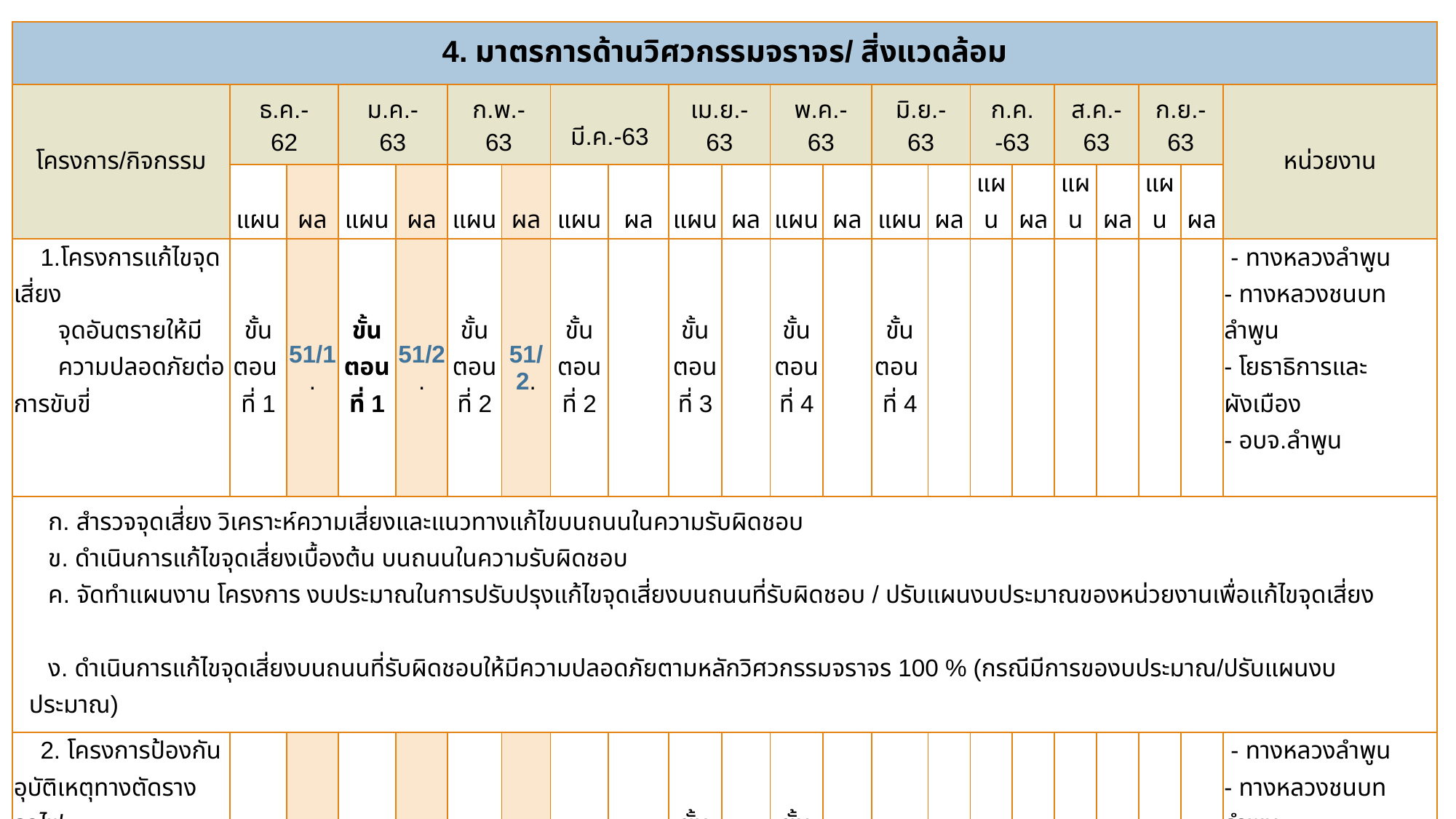

| 4. มาตรการด้านวิศวกรรมจราจร/ สิ่งแวดล้อม |  |  |  |  |  |  |  |  |  |  |  |  |  |  |  |  |  |  |  |  |  |
| --- | --- | --- | --- | --- | --- | --- | --- | --- | --- | --- | --- | --- | --- | --- | --- | --- | --- | --- | --- | --- | --- |
| โครงการ/กิจกรรม | ธ.ค.-62 |  | ม.ค.-63 |  | ก.พ.-63 |  | มี.ค.-63 |  | เม.ย.-63 |  | พ.ค.-63 |  | มิ.ย.-63 |  | ก.ค.-63 |  | ส.ค.-63 |  | ก.ย.-63 |  | หน่วยงาน |
|  | แผน | ผล | แผน | ผล | แผน | ผล | แผน | ผล | แผน | ผล | แผน | ผล | แผน | ผล | แผน | ผล | แผน | ผล | แผน | ผล |  |
| 1.โครงการแก้ไขจุดเสี่ยง จุดอันตรายให้มี ความปลอดภัยต่อการขับขี่ | ขั้นตอน ที่ 1 | 51/1. | ขั้นตอน ที่ 1 | 51/2. | ขั้นตอน ที่ 2 | 51/2. | ขั้นตอน ที่ 2 |  | ขั้นตอน ที่ 3 |  | ขั้นตอน ที่ 4 |  | ขั้นตอน ที่ 4 |  |  |  |  |  |  |  | - ทางหลวงลำพูน - ทางหลวงชนบทลำพูน - โยธาธิการและผังเมือง - อบจ.ลำพูน |
| ก. สำรวจจุดเสี่ยง วิเคราะห์ความเสี่ยงและแนวทางแก้ไขบนถนนในความรับผิดชอบ ข. ดำเนินการแก้ไขจุดเสี่ยงเบื้องต้น บนถนนในความรับผิดชอบ ค. จัดทำแผนงาน โครงการ งบประมาณในการปรับปรุงแก้ไขจุดเสี่ยงบนถนนที่รับผิดชอบ / ปรับแผนงบประมาณของหน่วยงานเพื่อแก้ไขจุดเสี่ยง ง. ดำเนินการแก้ไขจุดเสี่ยงบนถนนที่รับผิดชอบให้มีความปลอดภัยตามหลักวิศวกรรมจราจร 100 % (กรณีมีการของบประมาณ/ปรับแผนงบประมาณ) |  |  |  |  |  |  |  |  |  |  |  |  |  |  |  |  |  |  |  |  |  |
| 2. โครงการป้องกันอุบัติเหตุทางตัดรางรถไฟ | ขั้นตอน ที่ 1 | 13/ก | ขั้นตอน ที่ 2,3 | 13/ค | ขั้นตอน ที่ 4 | 13/ค | ขั้นตอน ที่ 5 |  | ขั้นตอน ที่ 5 |  | ขั้นตอน ที่ 5 |  | ขั้นตอน ที่ 5 |  |  |  |  |  |  |  | - ทางหลวงลำพูน - ทางหลวงชนบทลำพูน - อบจ.ลำพูน -การรถไฟแห่งประเทศไทย - อปท.ที่มีถนนเลียบทางรถไฟ |
| ก. สำรวจจุดเสี่ยงการเกิดอุบัติเหตุจัดตัดทางรถไฟ ที่ไม่มีเครื่องหมายเตือน ป้องกัน ข. ประสานการรถไฟเพื่อร่วมออกแบบ เครื่องหมาย/เครื่องป้องกันการเกิดอุบัติเหตุบริเวณจุดตัดทางรถไฟ ค. ดำเนินการจัดทำเครื่องหมาย/เครื่องป้องกันการเกิดอุบัติเหตุบริเวณจุดตัดทางรถไฟให้มีความปลอดภัยในเบื้องต้น ง. จัดทำแผนงานโครงการ งบประมาณ / ปรับแผนงบประมาณของหน่วยงานเพื่อแก้ไขจุดเสี่ยง จ. ดำเนินการจัดทำเครื่องหมาย/เครื่องป้องกันการเกิดอุบัติเหตุบริเวณจุดตัดทางรถไฟให้มีความปลอดภัยใน 100 % (กรณีมีการของบประมาณ/ปรับแผนงบประมาณ) |  |  |  |  |  |  |  |  |  |  |  |  |  |  |  |  |  |  |  |  |  |